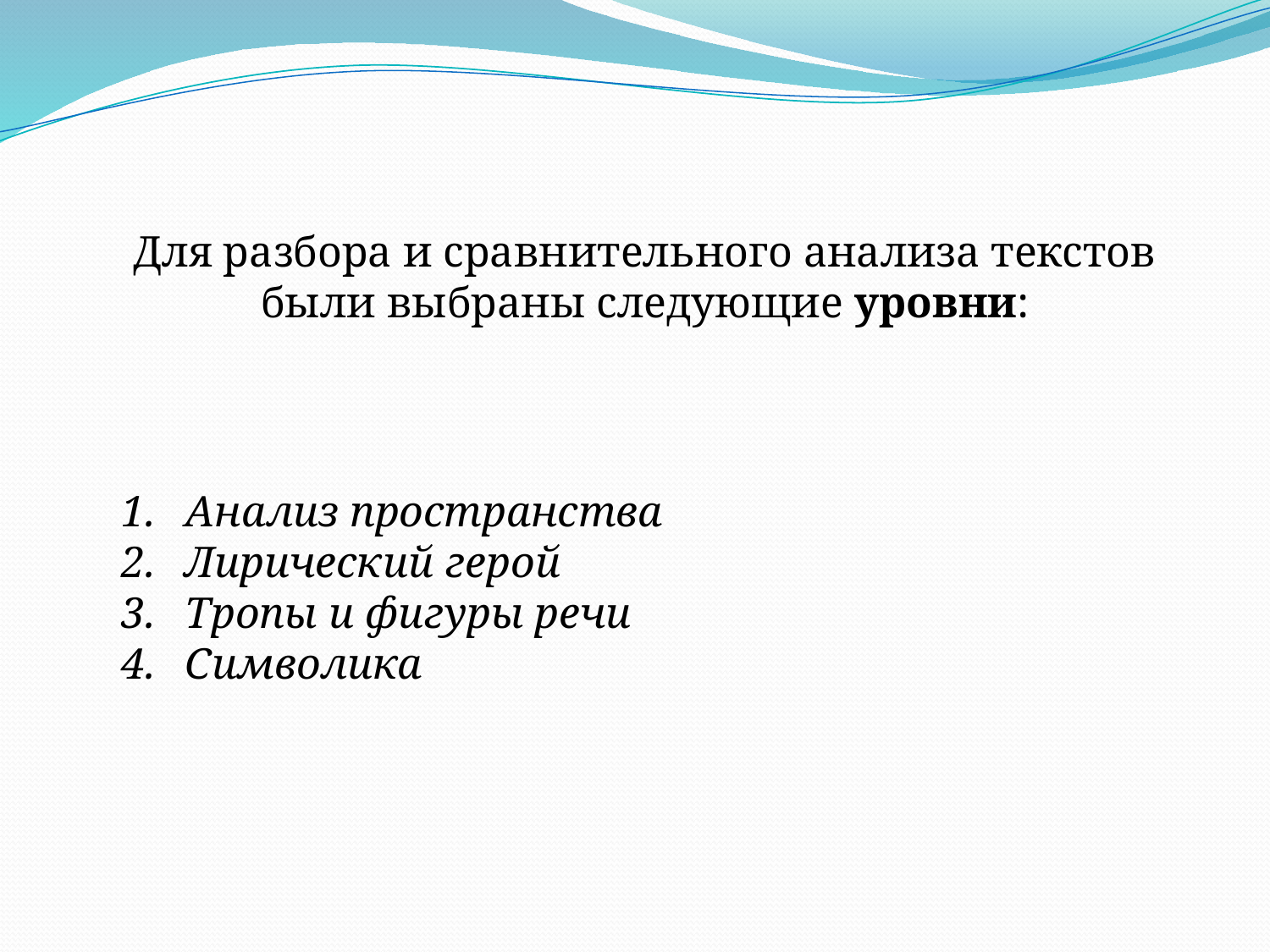

Для разбора и сравнительного анализа текстов были выбраны следующие уровни:
Анализ пространства
Лирический герой
Тропы и фигуры речи
Символика